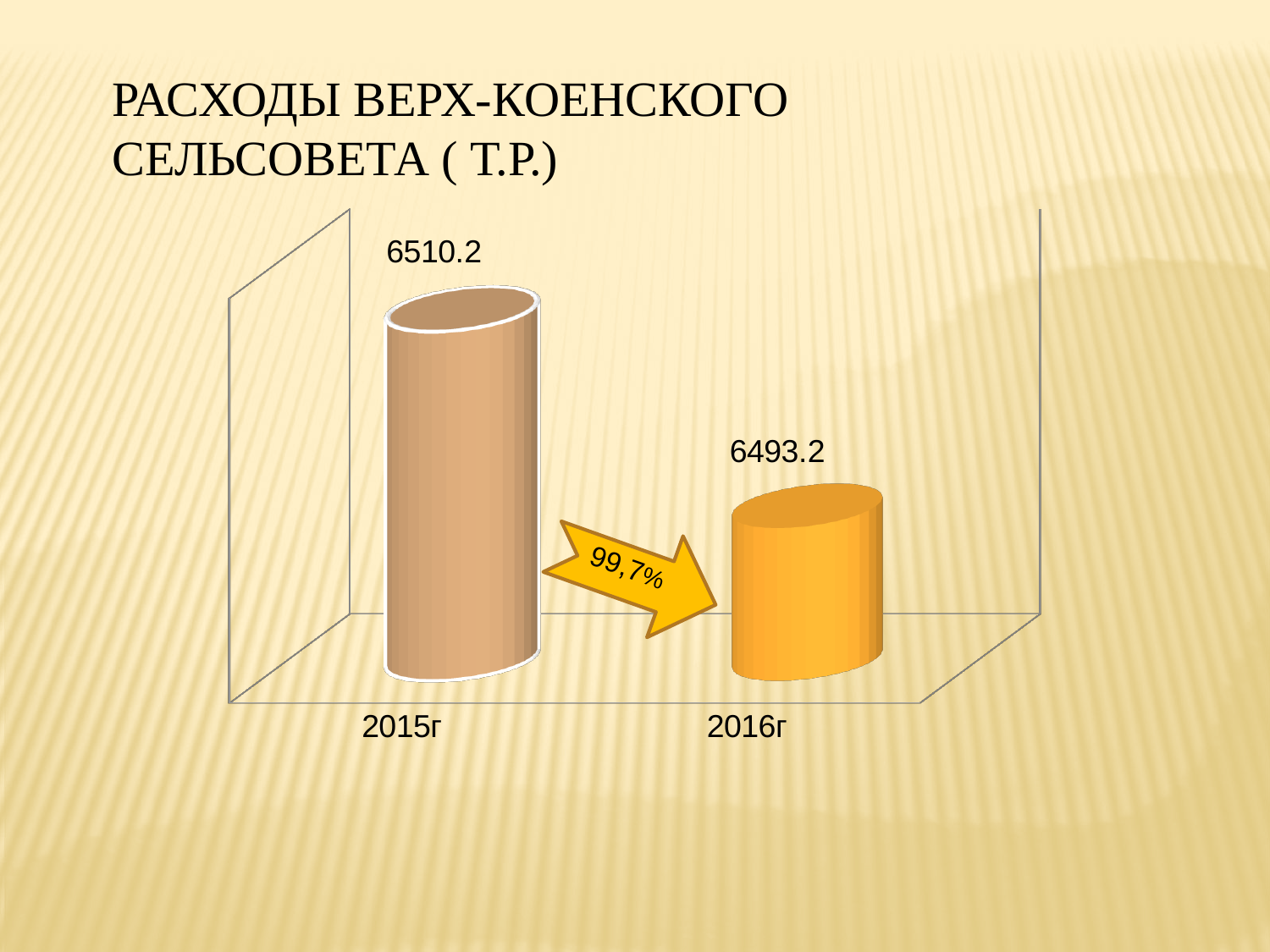

РАСХОДЫ ВЕРХ-КОЕНСКОГО
СЕЛЬСОВЕТА ( т.р.)

[unsupported chart]